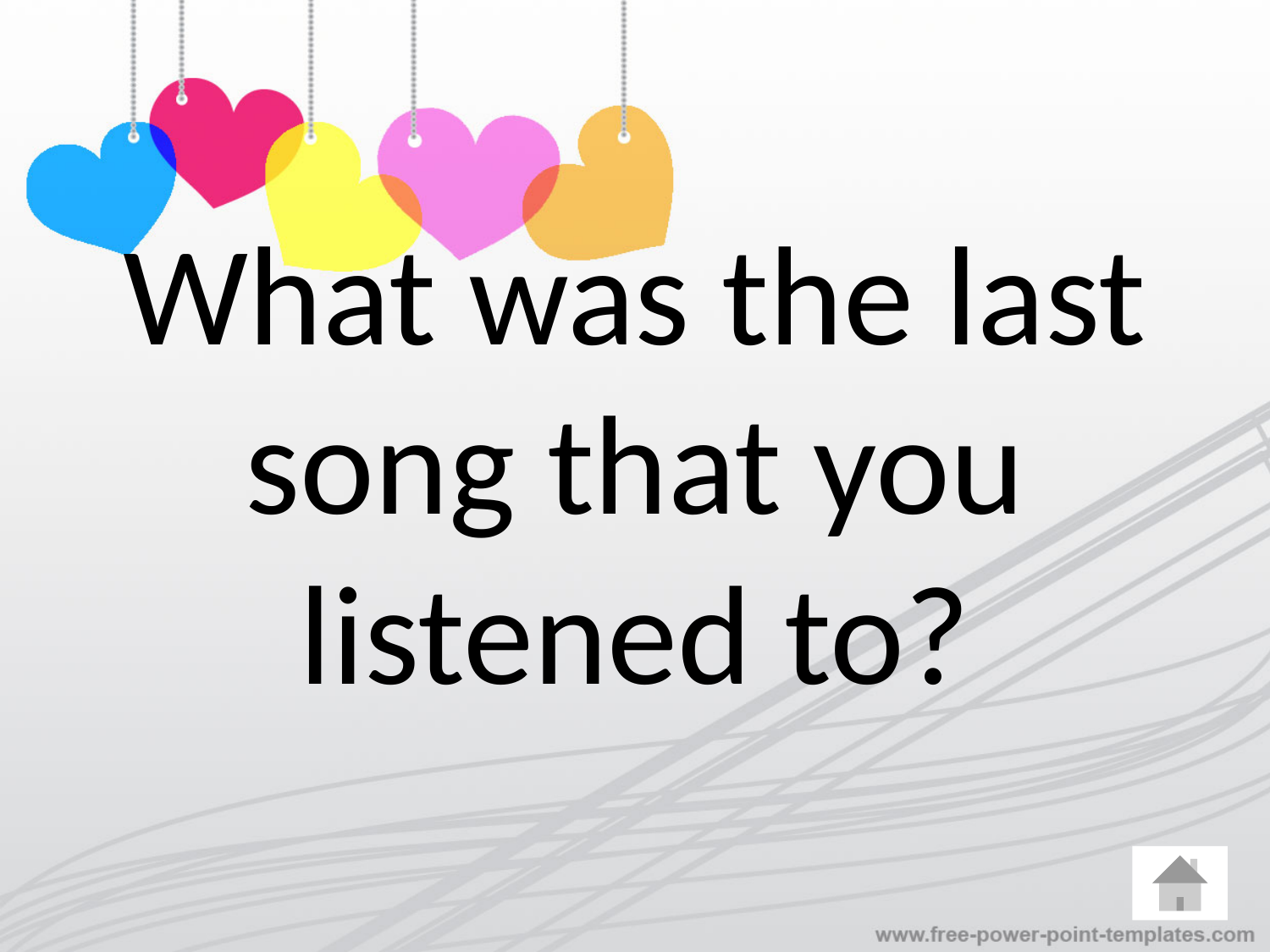

# What was the last song that you listened to?